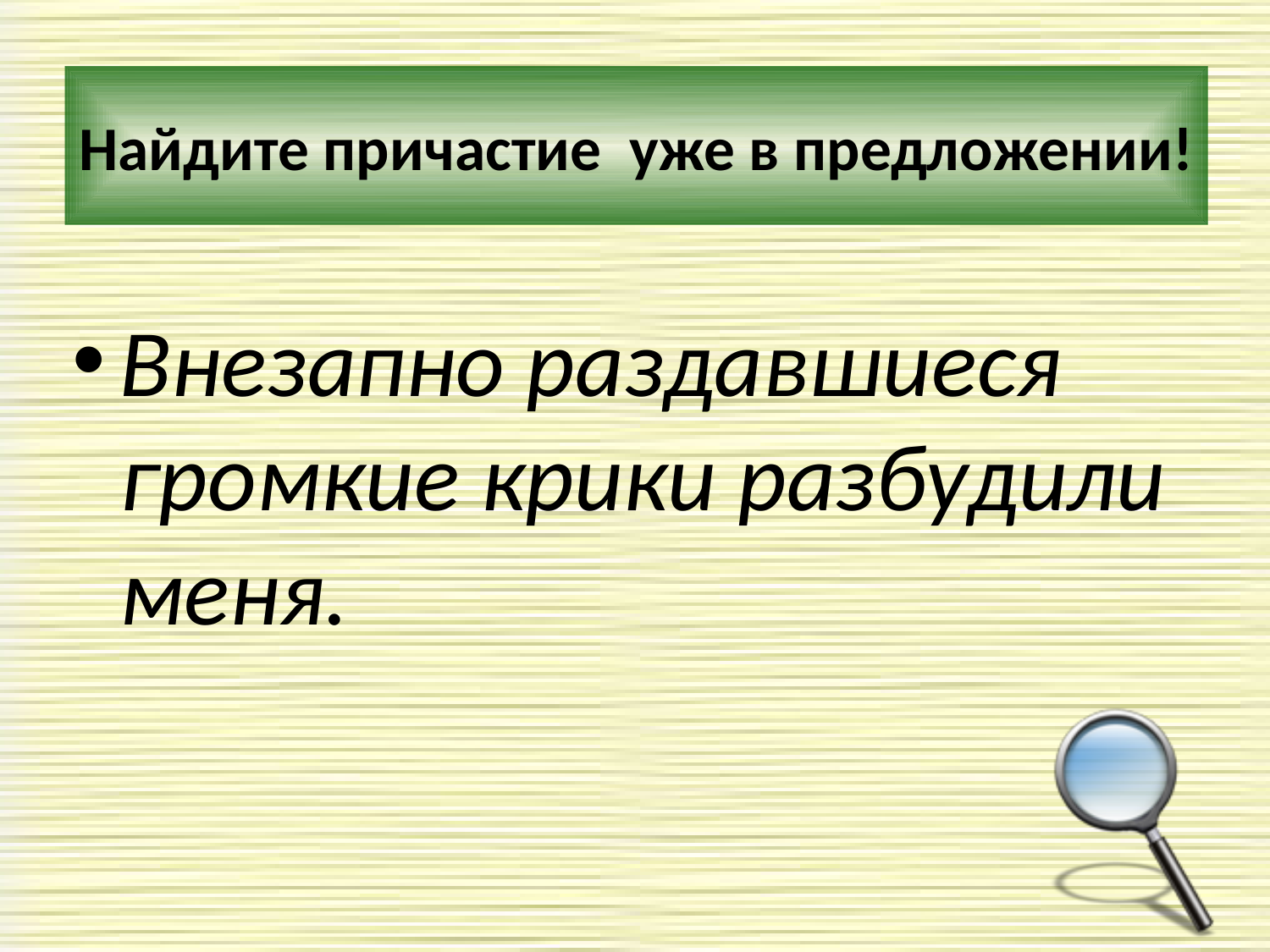

# Найдите причастие  уже в предложении!

Внезапно раздавшиеся громкие крики разбудили меня.